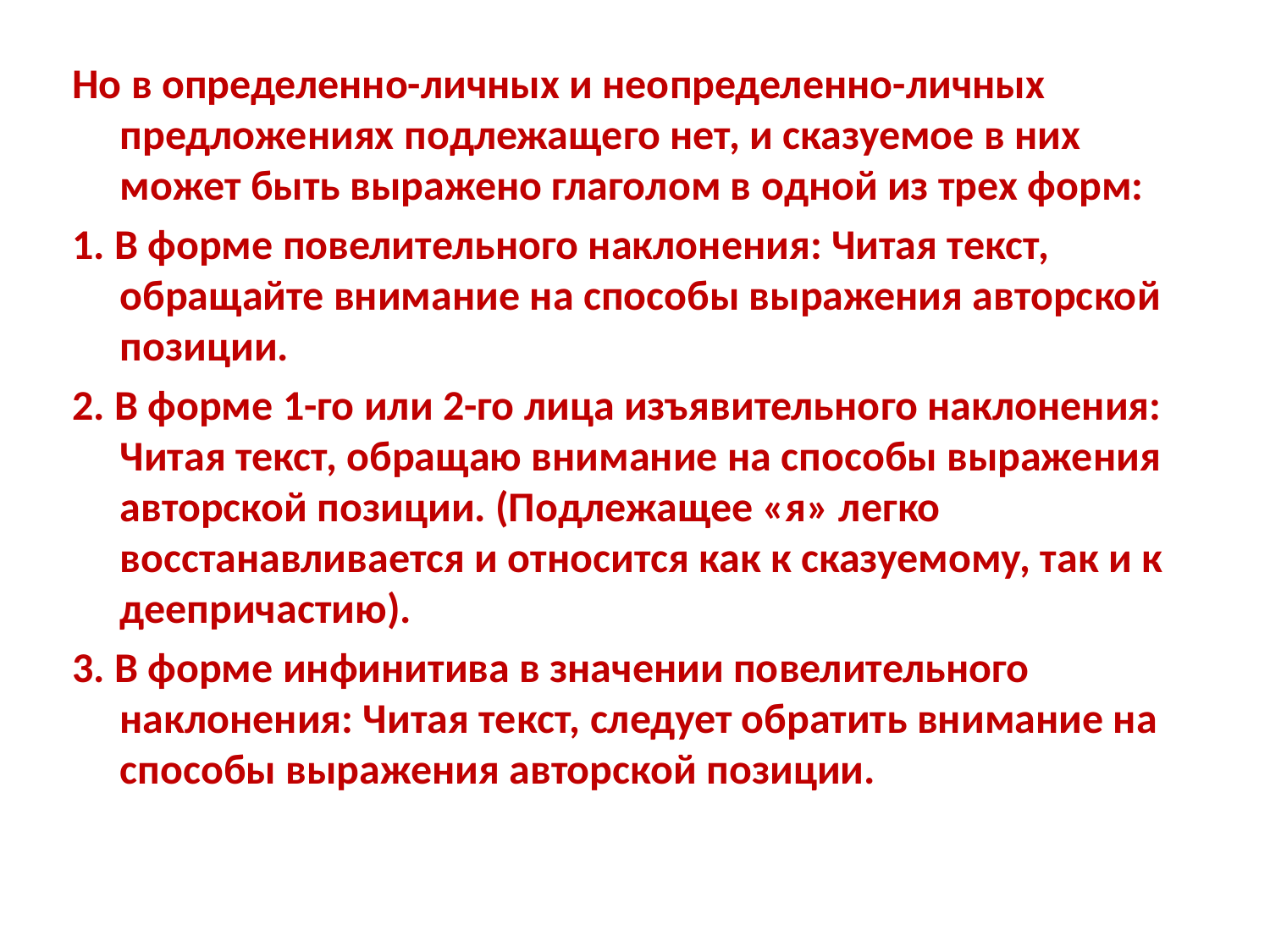

Но в определенно-личных и неопределенно-личных предложениях подлежащего нет, и сказуемое в них может быть выражено глаголом в одной из трех форм:
1. В форме повелительного наклонения: Читая текст, обращайте внимание на способы выражения авторской позиции.
2. В форме 1-го или 2-го лица изъявительного наклонения: Читая текст, обращаю внимание на способы выражения авторской позиции. (Подлежащее «я» легко восстанавливается и относится как к сказуемому, так и к деепричастию).
3. В форме инфинитива в значении повелительного наклонения: Читая текст, следует обратить внимание на способы выражения авторской позиции.